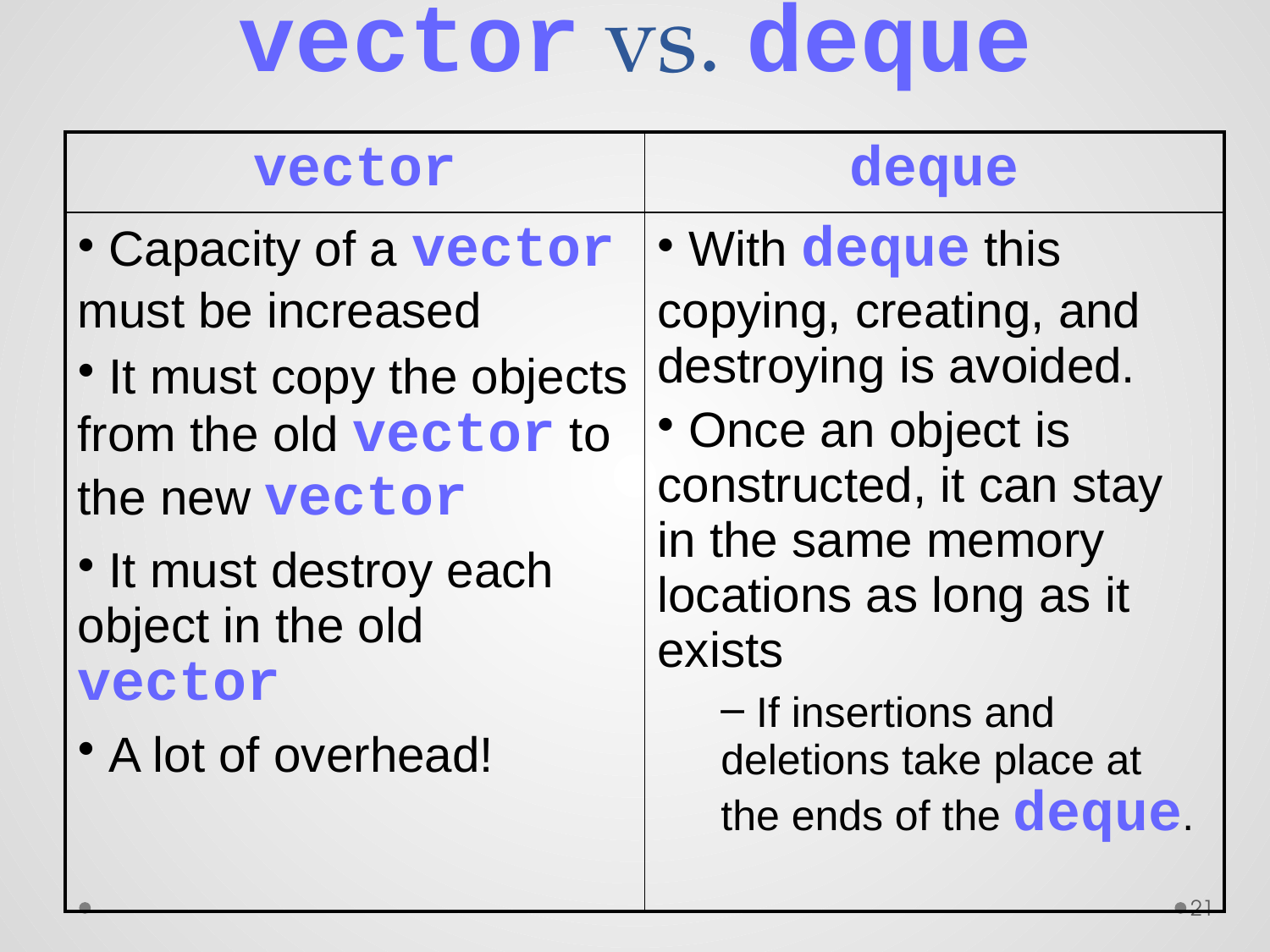

# vector vs. deque
| vector | deque |
| --- | --- |
| Capacity of a vector must be increased It must copy the objects from the old vector to the new vector It must destroy each object in the old vector A lot of overhead! | With deque this copying, creating, and destroying is avoided. Once an object is constructed, it can stay in the same memory locations as long as it exists If insertions and deletions take place at the ends of the deque. |
21